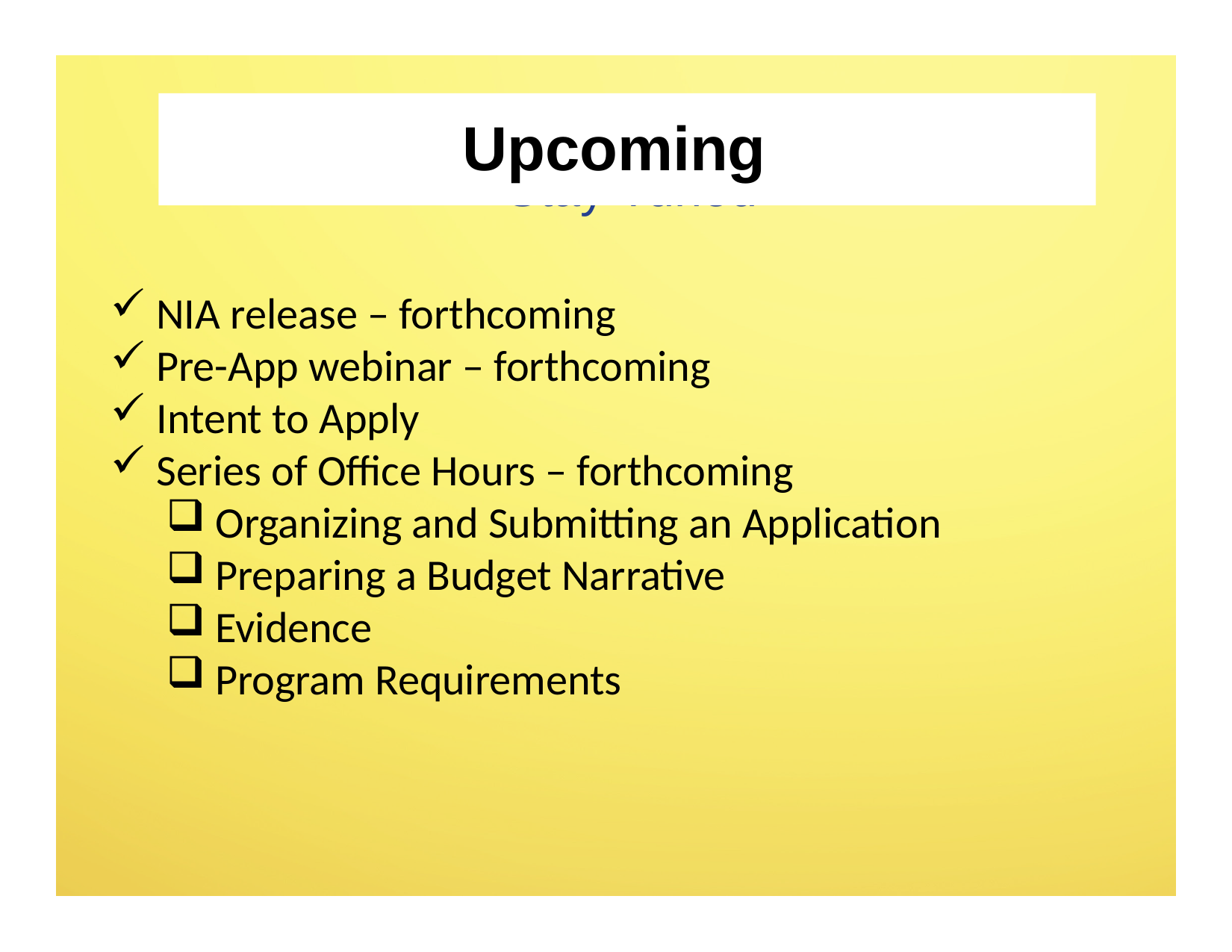

Upcoming
Stay Tuned
 NIA release – forthcoming
 Pre-App webinar – forthcoming
 Intent to Apply
 Series of Office Hours – forthcoming
 Organizing and Submitting an Application
 Preparing a Budget Narrative
 Evidence
 Program Requirements